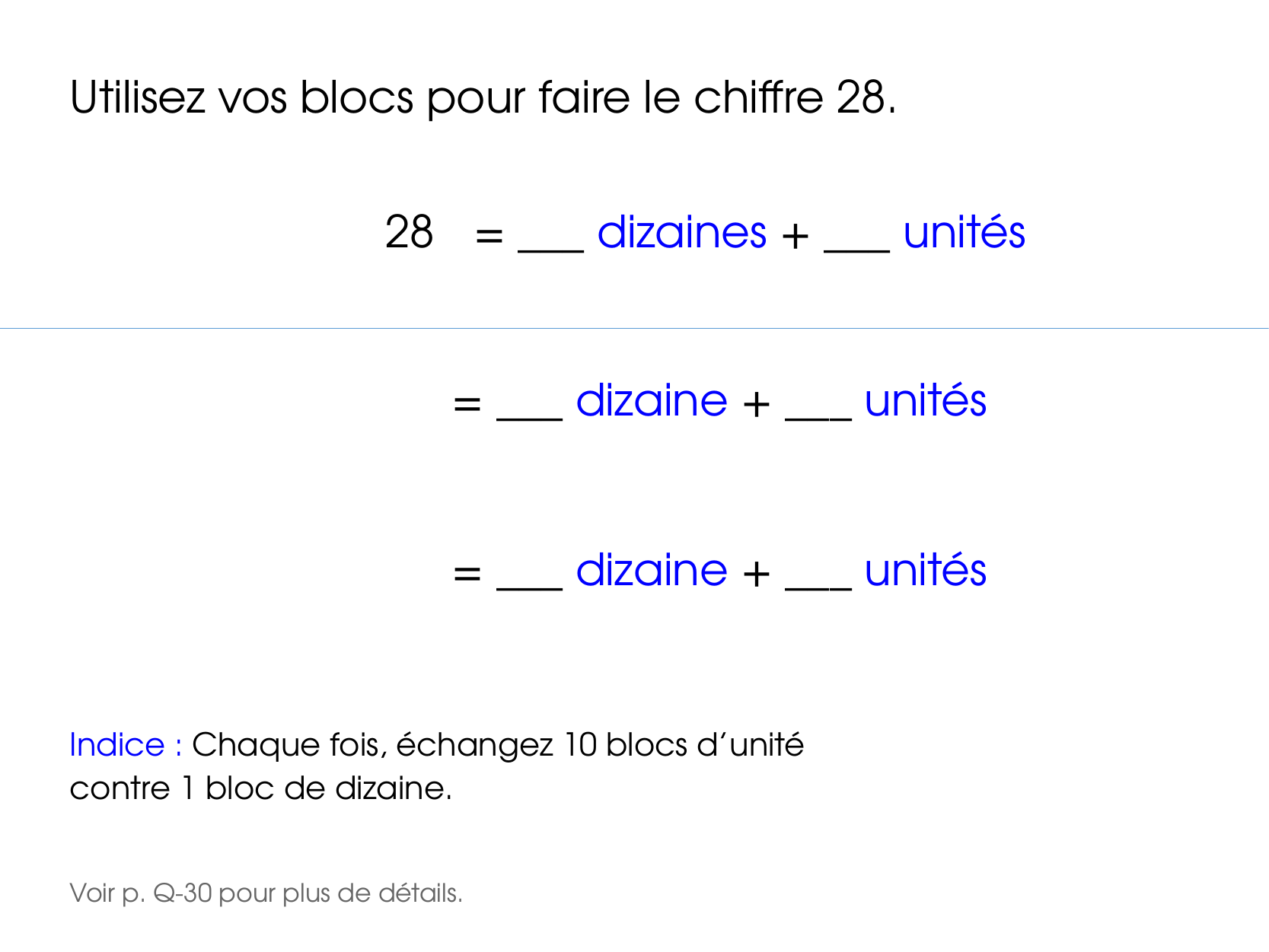

Utilisez vos blocs pour faire le chiffre 28.
28
= ___ dizaines + ___ unités
= ___ dizaine + ___ unités
= ___ dizaine + ___ unités
Indice : Chaque fois, échangez 10 blocs d’unité contre 1 bloc de dizaine.
Voir p. Q-30 pour plus de détails.